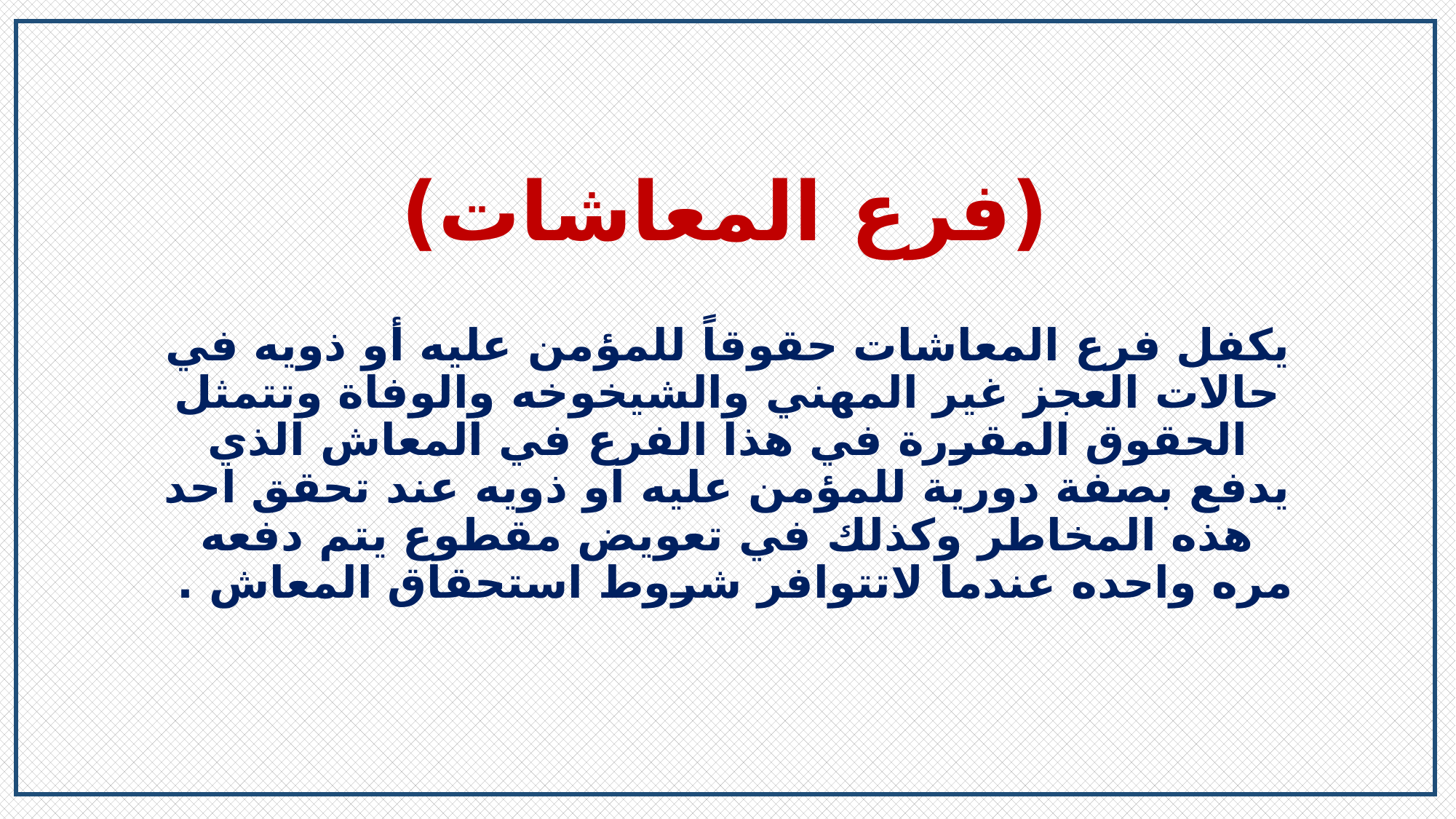

# (فرع المعاشات)

يكفل فرع المعاشات حقوقاً للمؤمن عليه أو ذويه في حالات العجز غير المهني والشيخوخه والوفاة وتتمثل الحقوق المقررة في هذا الفرع في المعاش الذي يدفع بصفة دورية للمؤمن عليه او ذويه عند تحقق احد هذه المخاطر وكذلك في تعويض مقطوع يتم دفعه مره واحده عندما لاتتوافر شروط استحقاق المعاش .